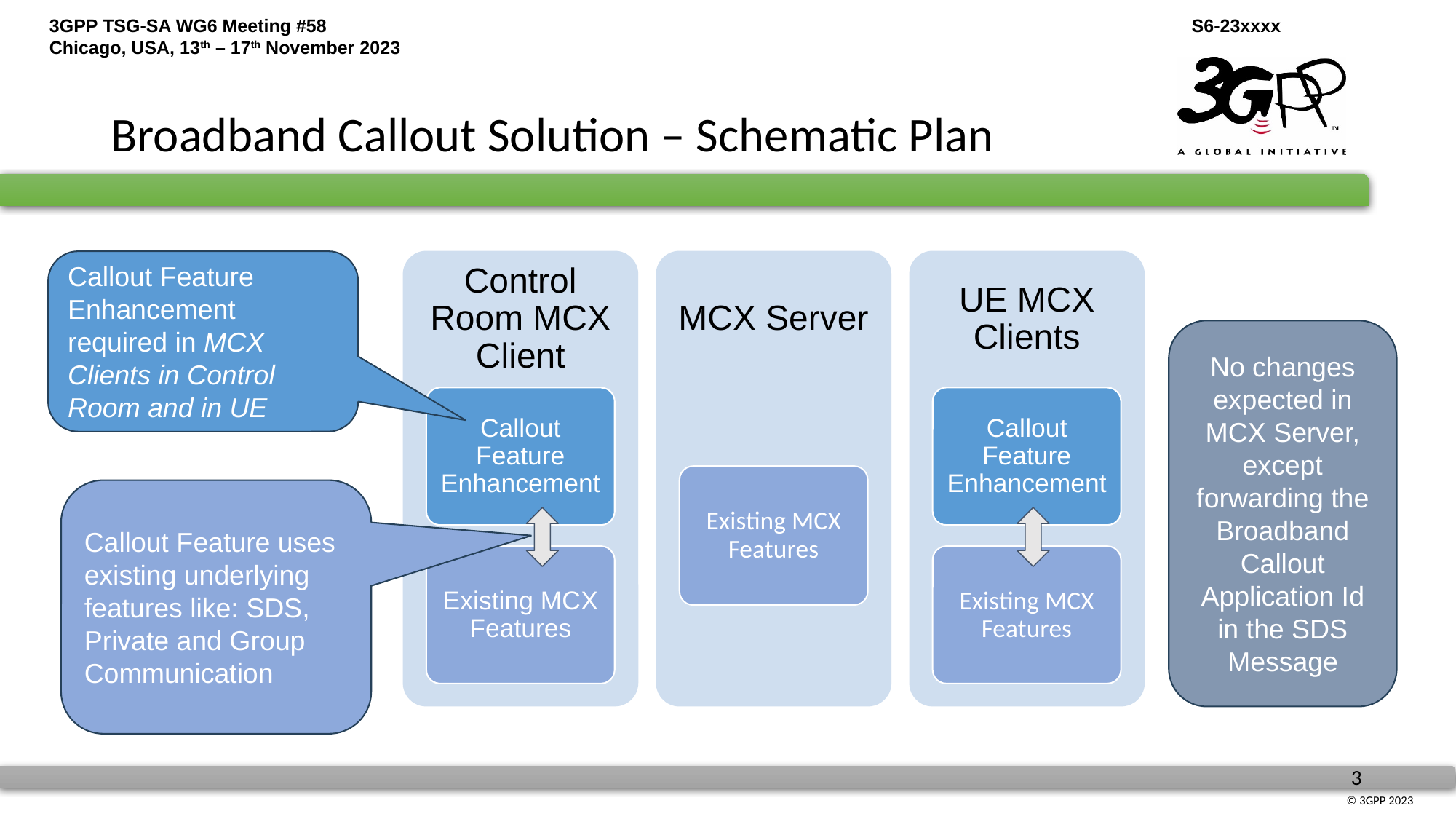

# Broadband Callout Solution – Schematic Plan

Control Room MCX Client

MCX Server

UE MCX Clients

Callout Feature Enhancement
Callout Feature Enhancement

Existing MCX Features

Existing MCX Features
Existing MCX Features
Callout Feature Enhancement required in MCX Clients in Control Room and in UE
No changes expected in MCX Server, except forwarding the Broadband Callout Application Id in the SDS Message
Callout Feature uses existing underlying features like: SDS, Private and Group Communication